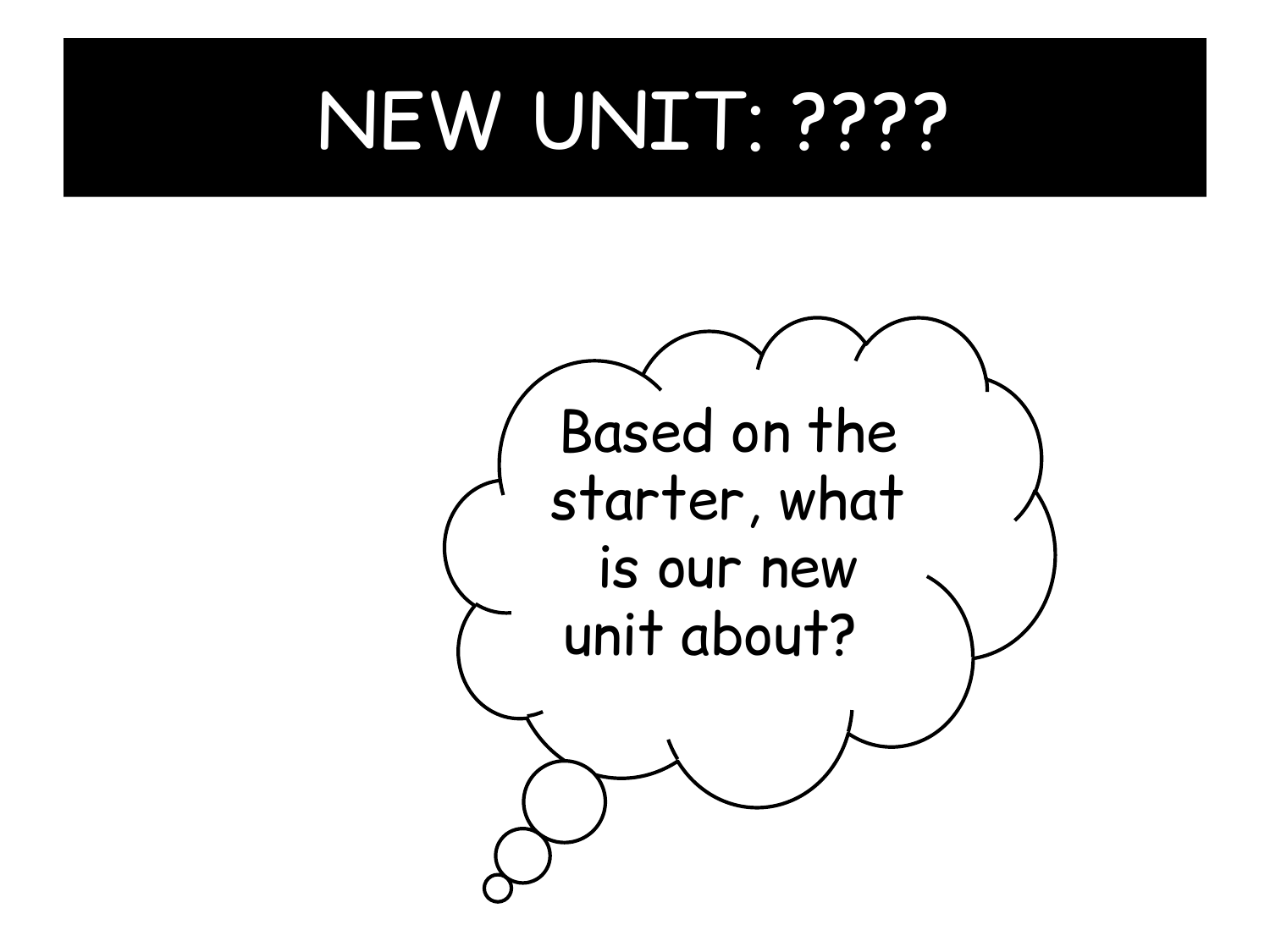

# NEW UNIT: ????
Based on the starter, what is our new unit about?